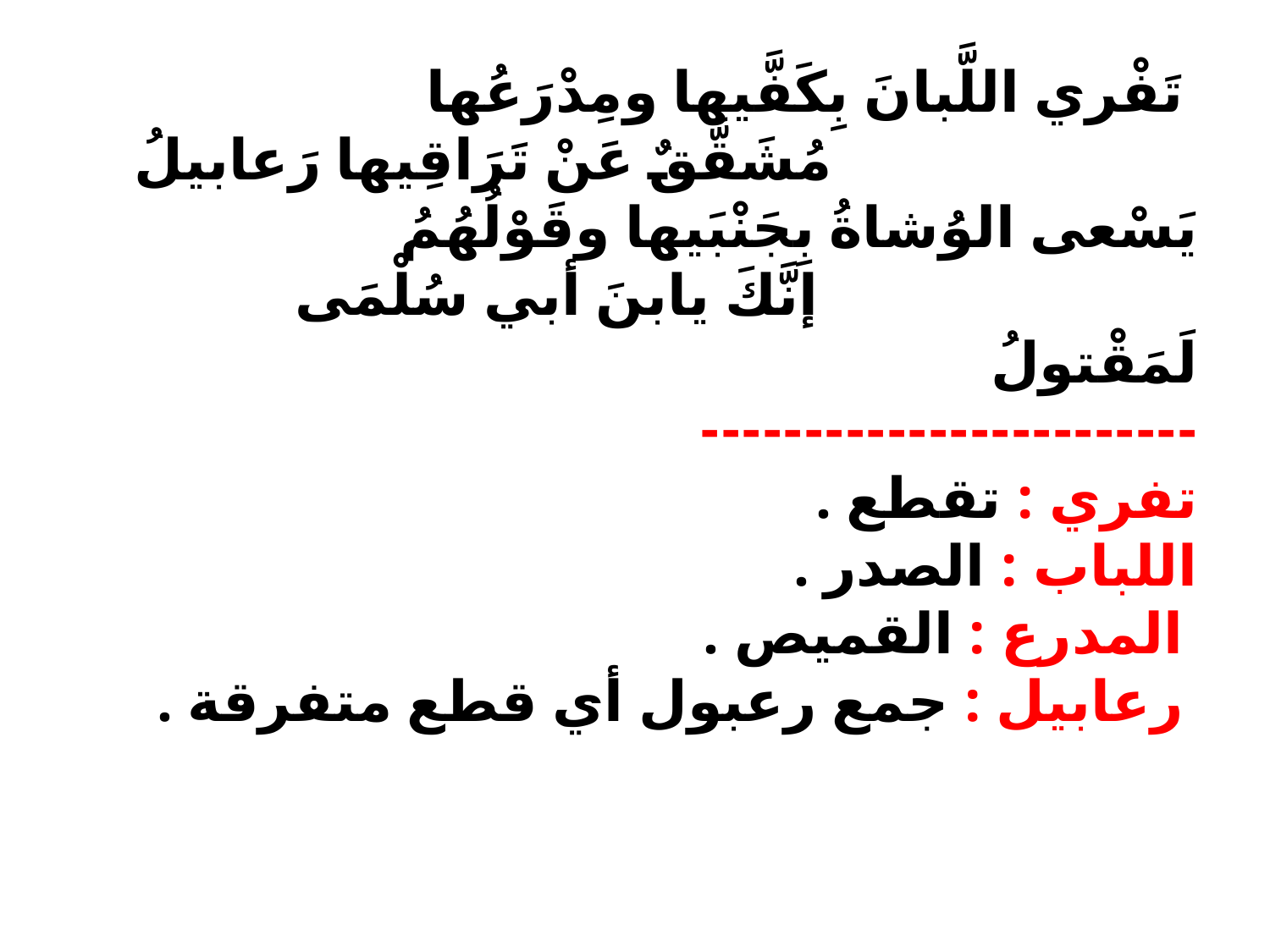

تَفْري اللَّبانَ بِكَفَّيها ومِدْرَعُها 
                         مُشَقَّقٌ عَنْ تَرَاقِيها رَعابيلُ
يَسْعى الوُشاةُ بِجَنْبَيها وقَوْلُهُمُ 
                          إنَّكَ يابنَ أبي سُلْمَى لَمَقْتولُ
------------------------
تفري : تقطع .
اللباب : الصدر .
 المدرع : القميص .
 رعابيل : جمع رعبول أي قطع متفرقة .